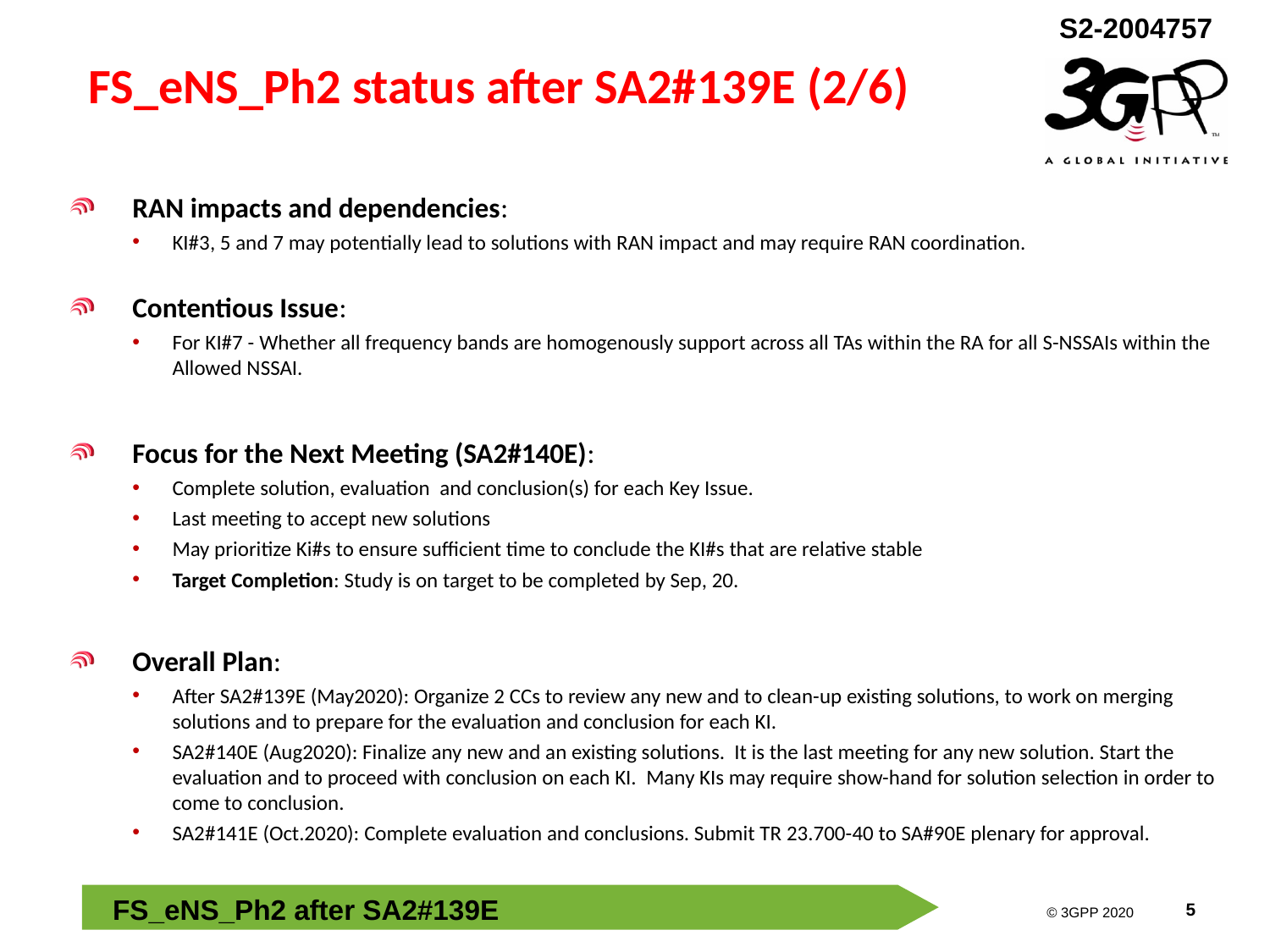

# FS_eNS_Ph2 status after SA2#139E (2/6)
RAN impacts and dependencies:
KI#3, 5 and 7 may potentially lead to solutions with RAN impact and may require RAN coordination.

Contentious Issue:
For KI#7 - Whether all frequency bands are homogenously support across all TAs within the RA for all S-NSSAIs within the Allowed NSSAI.

Focus for the Next Meeting (SA2#140E):
Complete solution, evaluation  and conclusion(s) for each Key Issue.
Last meeting to accept new solutions
May prioritize Ki#s to ensure sufficient time to conclude the KI#s that are relative stable
Target Completion: Study is on target to be completed by Sep, 20.

Overall Plan:
After SA2#139E (May2020): Organize 2 CCs to review any new and to clean-up existing solutions, to work on merging solutions and to prepare for the evaluation and conclusion for each KI.
SA2#140E (Aug2020): Finalize any new and an existing solutions.  It is the last meeting for any new solution. Start the evaluation and to proceed with conclusion on each KI.  Many KIs may require show-hand for solution selection in order to come to conclusion.
SA2#141E (Oct.2020): Complete evaluation and conclusions. Submit TR 23.700-40 to SA#90E plenary for approval.